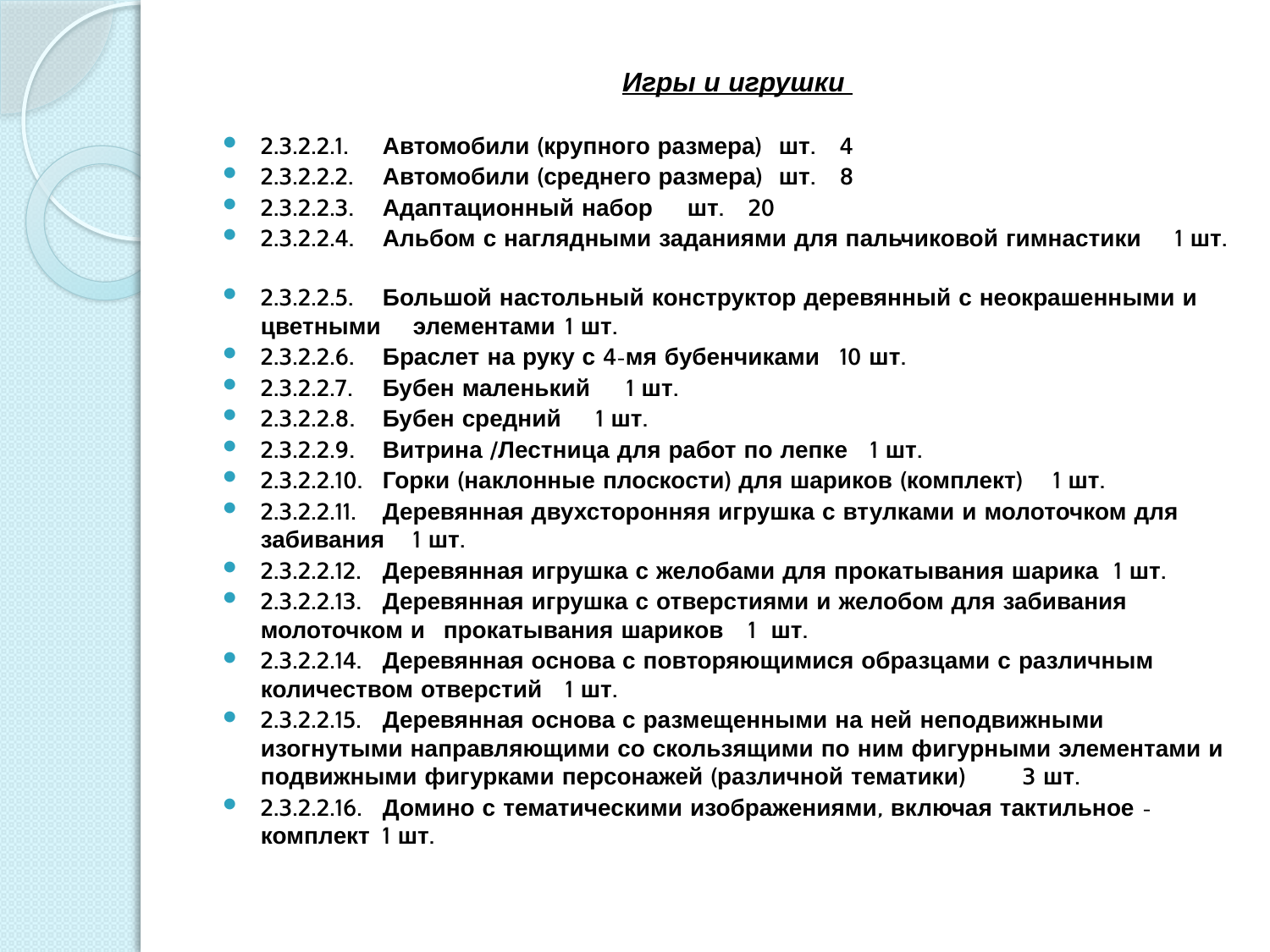

#

	Игры и игрушки

2.3.2.2.1. 	Автомобили (крупного размера) 	шт. 	4
2.3.2.2.2. 	Автомобили (среднего размера) 	шт. 	8
2.3.2.2.3. 	Адаптационный набор 	шт. 	20
2.3.2.2.4. 	Альбом с наглядными заданиями для пальчиковой гимнастики 	1 шт.
2.3.2.2.5. 	Большой настольный конструктор деревянный с неокрашенными и цветными 			элементами 	1 шт.
2.3.2.2.6. 	Браслет на руку с 4-мя бубенчиками 	10 шт.
2.3.2.2.7. 	Бубен маленький 	1 шт.
2.3.2.2.8. 	Бубен средний 	1 шт.
2.3.2.2.9. 	Витрина /Лестница для работ по лепке 	1 шт.
2.3.2.2.10. 	Горки (наклонные плоскости) для шариков (комплект) 	1 шт.
2.3.2.2.11. 	Деревянная двухсторонняя игрушка с втулками и молоточком для забивания 			1 шт.
2.3.2.2.12. 	Деревянная игрушка с желобами для прокатывания шарика 	1 шт.
2.3.2.2.13. 	Деревянная игрушка с отверстиями и желобом для забивания молоточком и 			прокатывания шариков 	1  шт.
2.3.2.2.14. 	Деревянная основа с повторяющимися образцами с различным количеством отверстий 		1 шт.
2.3.2.2.15. 	Деревянная основа с размещенными на ней неподвижными изогнутыми направляющими со скользящими по ним фигурными элементами и подвижными фигурками персонажей (различной тематики)  	 	3 шт.
2.3.2.2.16. 	Домино с тематическими изображениями, включая тактильное - комплект 			1 шт.